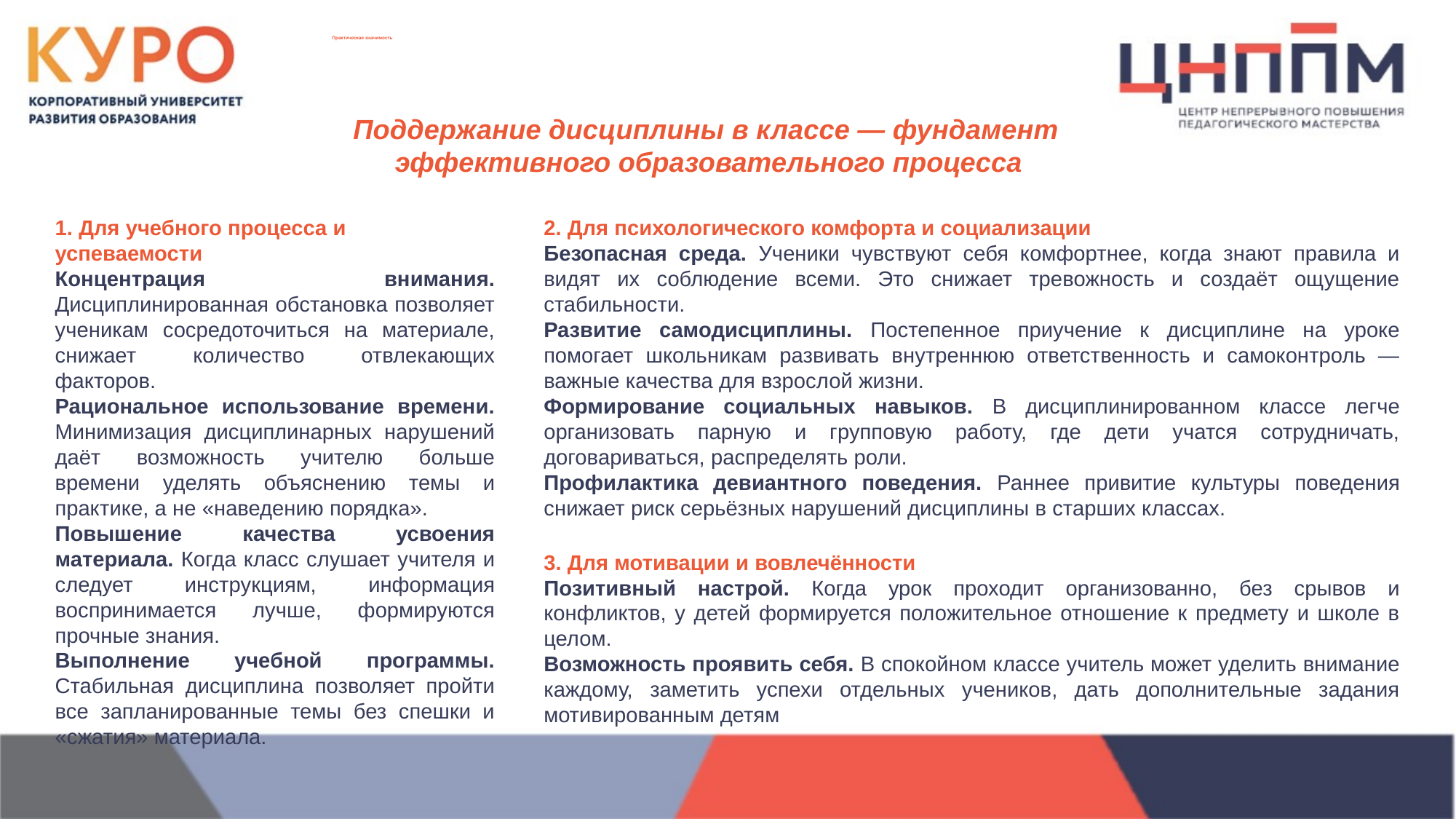

Практическая значимость
Поддержание дисциплины в классе — фундамент эффективного образовательного процесса
1. Для учебного процесса и успеваемости
Концентрация внимания. Дисциплинированная обстановка позволяет ученикам сосредоточиться на материале, снижает количество отвлекающих факторов.
Рациональное использование времени. Минимизация дисциплинарных нарушений даёт возможность учителю больше времени уделять объяснению темы и практике, а не «наведению порядка».
Повышение качества усвоения материала. Когда класс слушает учителя и следует инструкциям, информация воспринимается лучше, формируются прочные знания.
Выполнение учебной программы. Стабильная дисциплина позволяет пройти все запланированные темы без спешки и «сжатия» материала.
2. Для психологического комфорта и социализации
Безопасная среда. Ученики чувствуют себя комфортнее, когда знают правила и видят их соблюдение всеми. Это снижает тревожность и создаёт ощущение стабильности.
Развитие самодисциплины. Постепенное приучение к дисциплине на уроке помогает школьникам развивать внутреннюю ответственность и самоконтроль — важные качества для взрослой жизни.
Формирование социальных навыков. В дисциплинированном классе легче организовать парную и групповую работу, где дети учатся сотрудничать, договариваться, распределять роли.
Профилактика девиантного поведения. Раннее привитие культуры поведения снижает риск серьёзных нарушений дисциплины в старших классах.
3. Для мотивации и вовлечённости
Позитивный настрой. Когда урок проходит организованно, без срывов и конфликтов, у детей формируется положительное отношение к предмету и школе в целом.
Возможность проявить себя. В спокойном классе учитель может уделить внимание каждому, заметить успехи отдельных учеников, дать дополнительные задания мотивированным детям